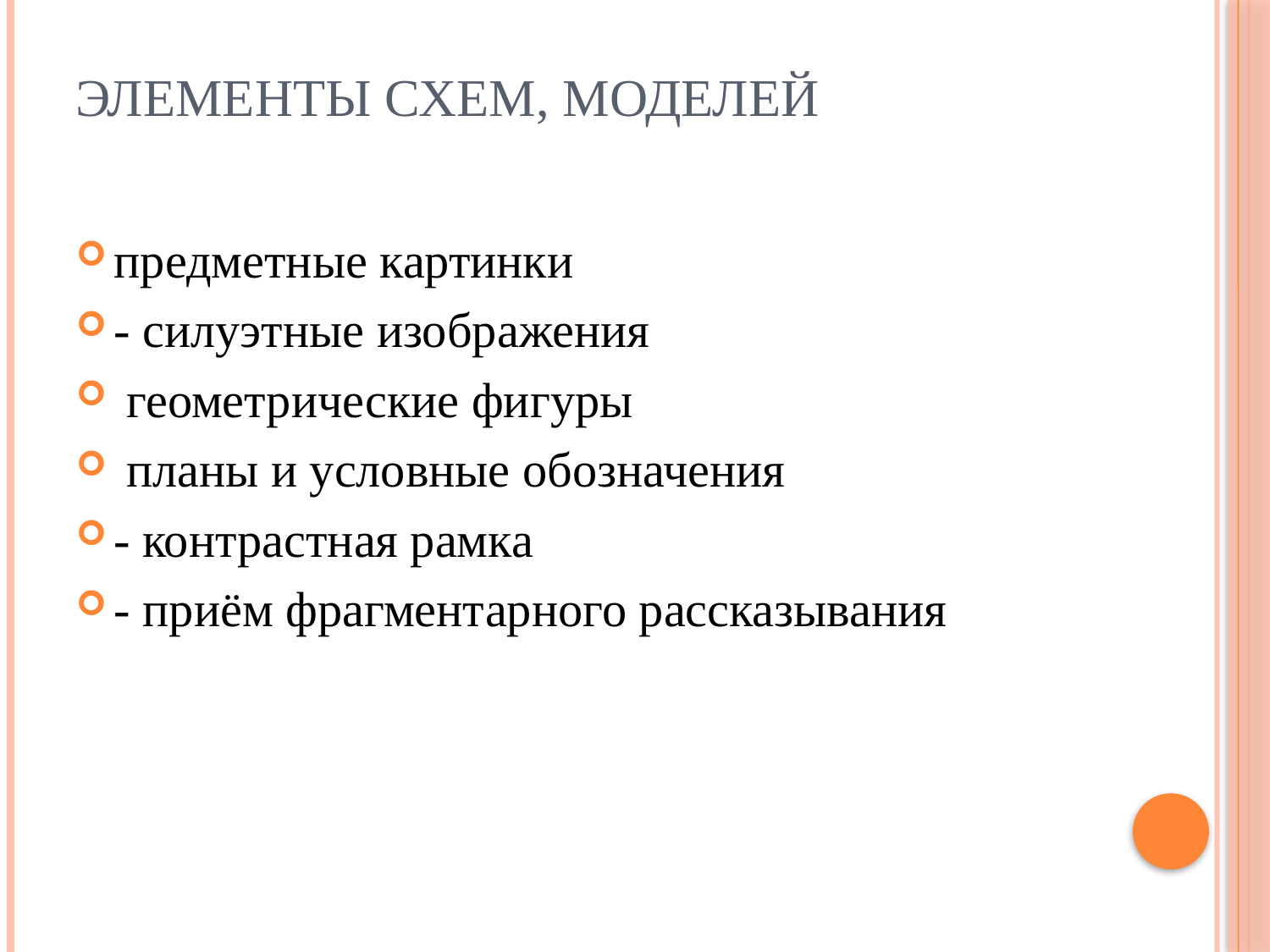

# Элементы схем, моделей
предметные картинки
- силуэтные изображения
 геометрические фигуры
 планы и условные обозначения
- контрастная рамка
- приём фрагментарного рассказывания